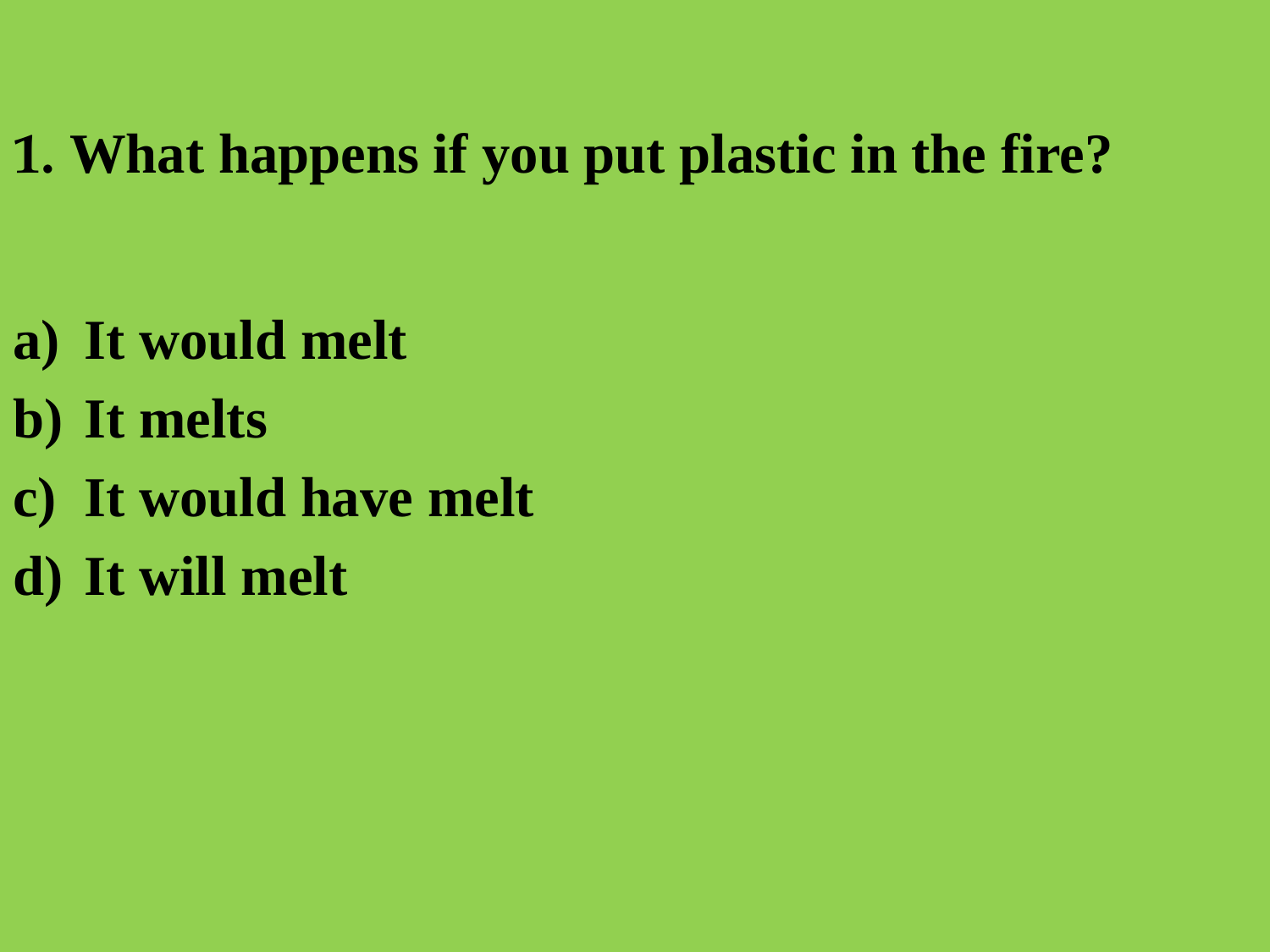

# 1. What happens if you put plastic in the fire?
It would melt
It melts
It would have melt
It will melt